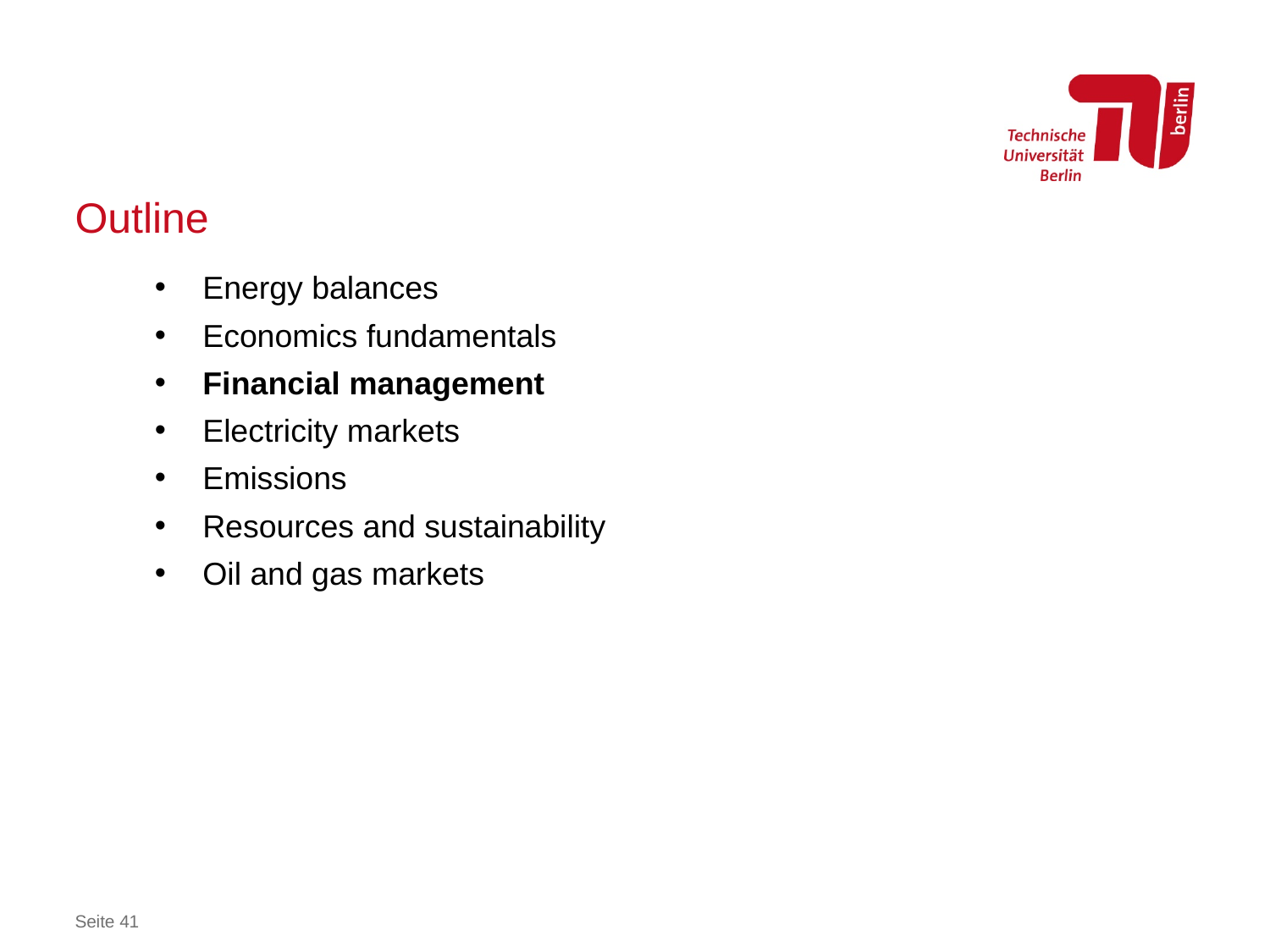

# Outline
Energy balances
Economics fundamentals
Financial management
Electricity markets
Emissions
Resources and sustainability
Oil and gas markets

Seite 41